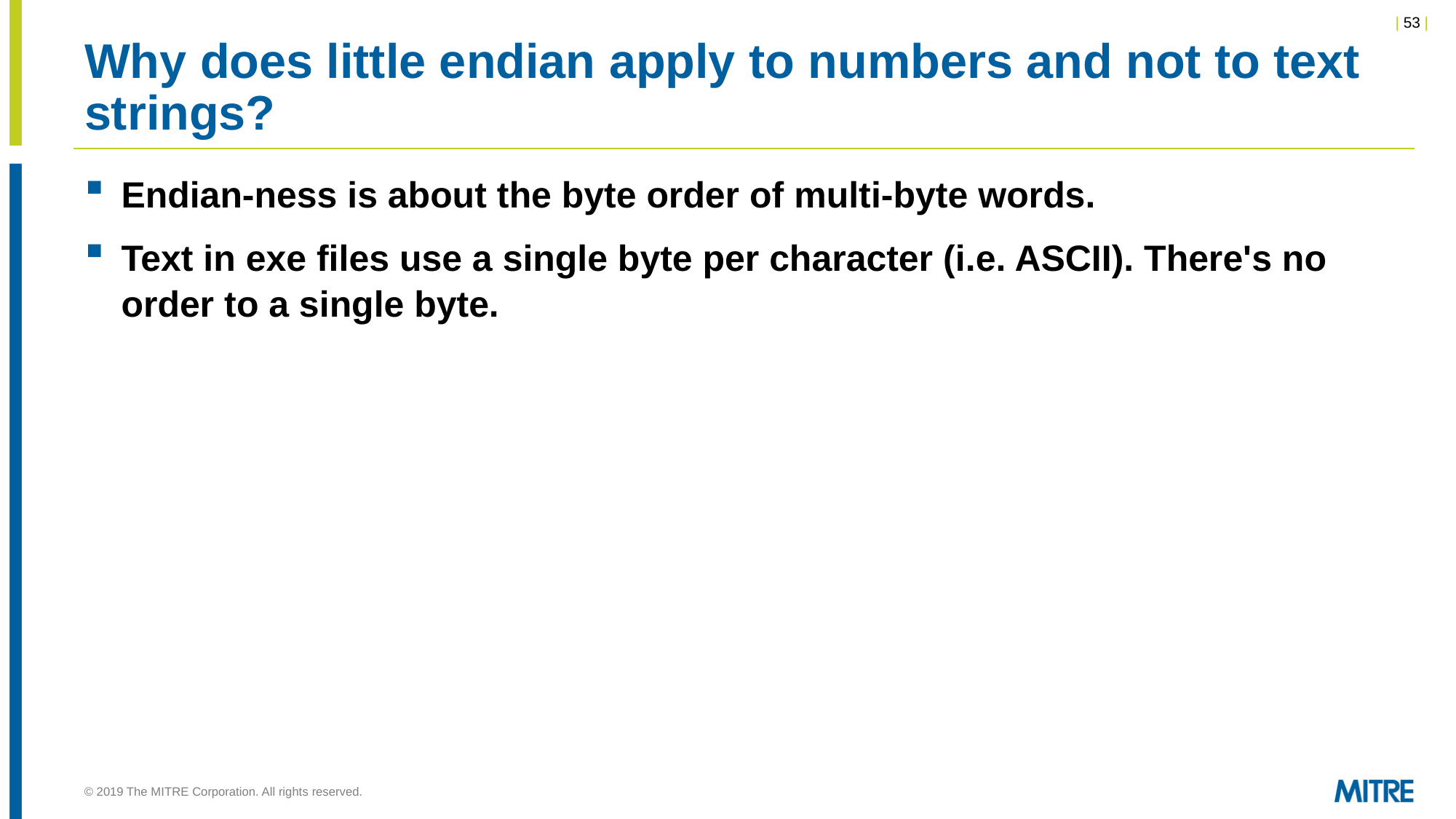

# Why does little endian apply to numbers and not to text strings?
Endian-ness is about the byte order of multi-byte words.
Text in exe files use a single byte per character (i.e. ASCII). There's no order to a single byte.
© 2019 The MITRE Corporation. All rights reserved.